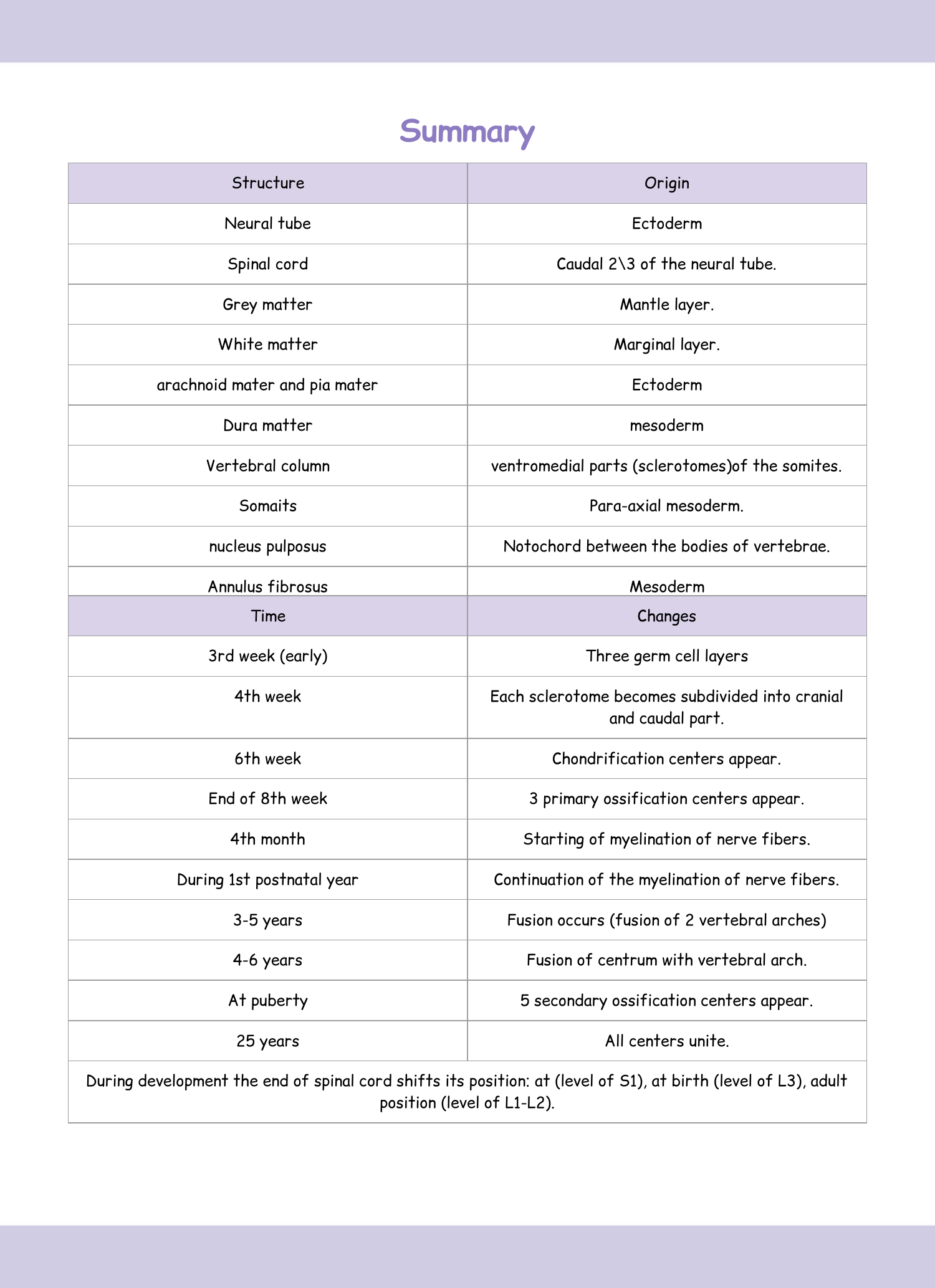

# Summary
| Structure | Origin |
| --- | --- |
| Neural tube | Ectoderm |
| Spinal cord | Caudal 2\3 of the neural tube. |
| Grey matter | Mantle layer. |
| White matter | Marginal layer. |
| arachnoid mater and pia mater | Ectoderm |
| Dura matter | mesoderm |
| Vertebral column | ventromedial parts (sclerotomes)of the somites. |
| Somaits | Para-axial mesoderm. |
| nucleus pulposus | Notochord between the bodies of vertebrae. |
| Annulus fibrosus | Mesoderm |
| Time | Changes |
| --- | --- |
| 3rd week (early) | Three germ cell layers |
| 4th week | Each sclerotome becomes subdivided into cranial and caudal part. |
| 6th week | Chondrification centers appear. |
| End of 8th week | 3 primary ossification centers appear. |
| 4th month | Starting of myelination of nerve fibers. |
| During 1st postnatal year | Continuation of the myelination of nerve fibers. |
| 3-5 years | Fusion occurs (fusion of 2 vertebral arches) |
| 4-6 years | Fusion of centrum with vertebral arch. |
| At puberty | 5 secondary ossification centers appear. |
| 25 years | All centers unite. |
| During development the end of spinal cord shifts its position: at (level of S1), at birth (level of L3), adult position (level of L1-L2). |  |